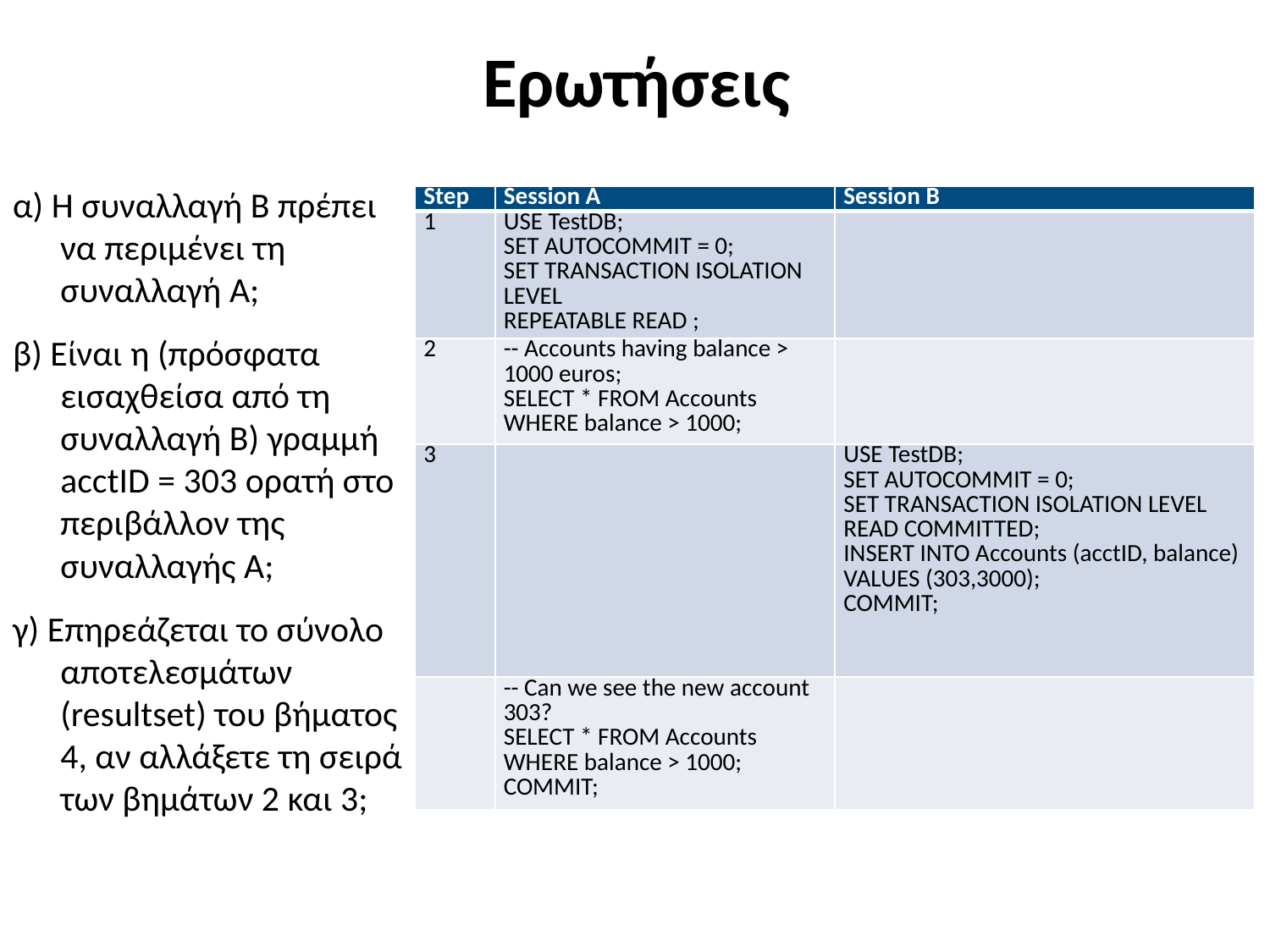

# Ερωτήσεις
α) Η συναλλαγή Β πρέπει να περιμένει τη συναλλαγή A;
β) Είναι η (πρόσφατα εισαχθείσα από τη συναλλαγή Β) γραμμή acctID = 303 ορατή στο περιβάλλον της συναλλαγής Α;
γ) Επηρεάζεται το σύνολο αποτελεσμάτων (resultset) του βήματος 4, αν αλλάξετε τη σειρά των βημάτων 2 και 3;

| Step | Session A | Session B |
| --- | --- | --- |
| 1 | USE TestDB; SET AUTOCOMMIT = 0; SET TRANSACTION ISOLATION LEVEL REPEATABLE READ ; |  |
| 2 | -- Accounts having balance > 1000 euros; SELECT \* FROM Accounts WHERE balance > 1000; |  |
| 3 |  | USE TestDB; SET AUTOCOMMIT = 0; SET TRANSACTION ISOLATION LEVEL READ COMMITTED; INSERT INTO Accounts (acctID, balance) VALUES (303,3000); COMMIT; |
|  | -- Can we see the new account 303? SELECT \* FROM Accounts WHERE balance > 1000; COMMIT; |  |